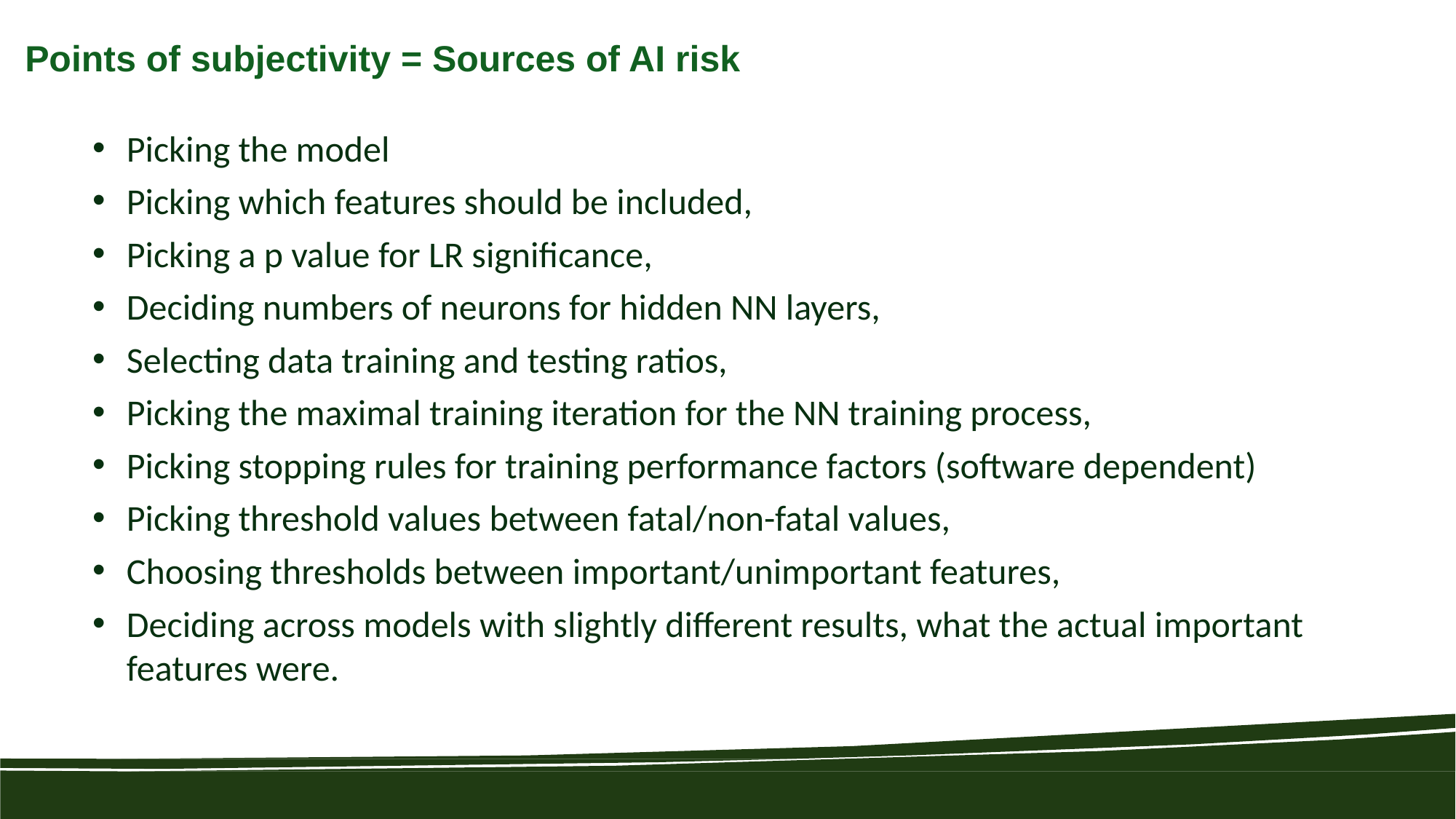

# Points of subjectivity = Sources of AI risk
Picking the model
Picking which features should be included,
Picking a p value for LR significance,
Deciding numbers of neurons for hidden NN layers,
Selecting data training and testing ratios,
Picking the maximal training iteration for the NN training process,
Picking stopping rules for training performance factors (software dependent)
Picking threshold values between fatal/non-fatal values,
Choosing thresholds between important/unimportant features,
Deciding across models with slightly different results, what the actual important features were.